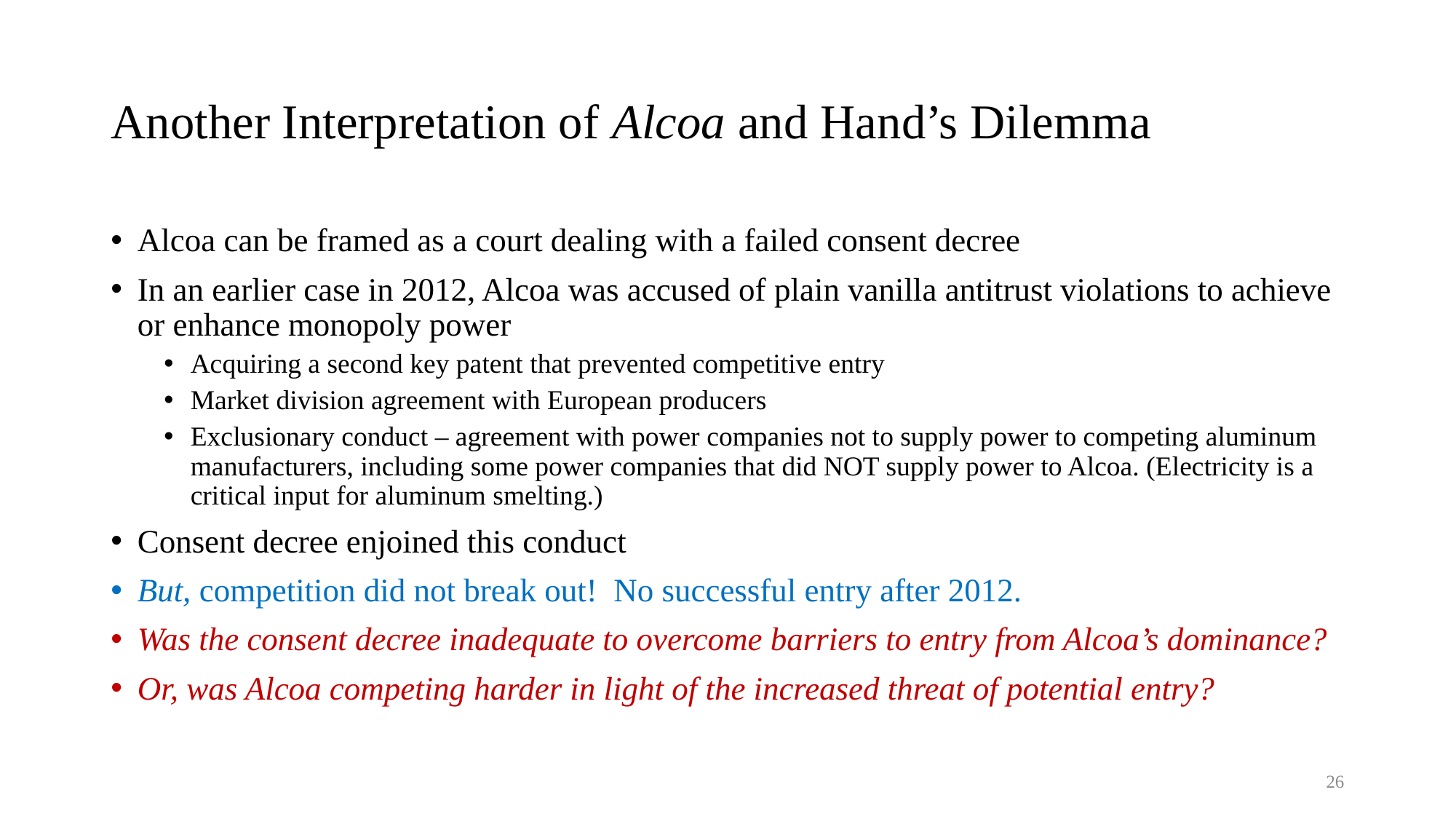

# Another Interpretation of Alcoa and Hand’s Dilemma
Alcoa can be framed as a court dealing with a failed consent decree
In an earlier case in 2012, Alcoa was accused of plain vanilla antitrust violations to achieve or enhance monopoly power
Acquiring a second key patent that prevented competitive entry
Market division agreement with European producers
Exclusionary conduct – agreement with power companies not to supply power to competing aluminum manufacturers, including some power companies that did NOT supply power to Alcoa. (Electricity is a critical input for aluminum smelting.)
Consent decree enjoined this conduct
But, competition did not break out!  No successful entry after 2012.
Was the consent decree inadequate to overcome barriers to entry from Alcoa’s dominance?
Or, was Alcoa competing harder in light of the increased threat of potential entry?
26